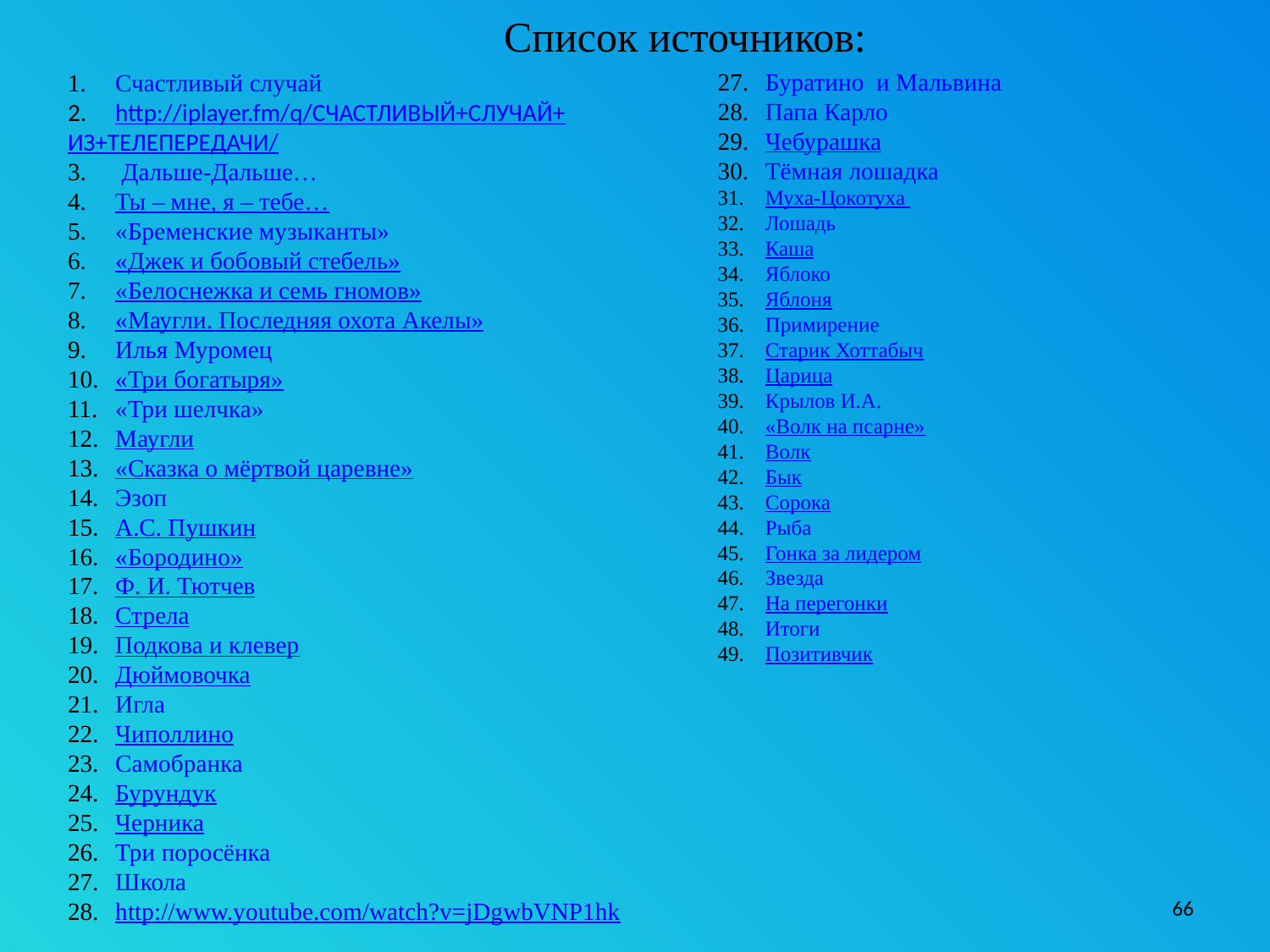

# Список источников:
Счастливый случай
http://iplayer.fm/q/СЧАСТЛИВЫЙ+СЛУЧАЙ+
ИЗ+ТЕЛЕПЕРЕДАЧИ/
 Дальше-Дальше…
Ты – мне, я – тебе…
«Бременские музыканты»
«Джек и бобовый стебель»
«Белоснежка и семь гномов»
«Маугли. Последняя охота Акелы»
Илья Муромец
«Три богатыря»
«Три шелчка»
Маугли
«Сказка о мёртвой царевне»
Эзоп
А.С. Пушкин
«Бородино»
Ф. И. Тютчев
Стрела
Подкова и клевер
Дюймовочка
Игла
Чиполлино
Самобранка
Бурундук
Черника
Три поросёнка
Школа
http://www.youtube.com/watch?v=jDgwbVNP1hk
Буратино  и Мальвина
Папа Карло
Чебурашка
Тёмная лошадка
Муха-Цокотуха
Лошадь
Каша
Яблоко
Яблоня
Примирение
Старик Хоттабыч
Царица
Крылов И.А.
«Волк на псарне»
Волк
Бык
Сорока
Рыба
Гонка за лидером
Звезда
На перегонки
Итоги
Позитивчик
66